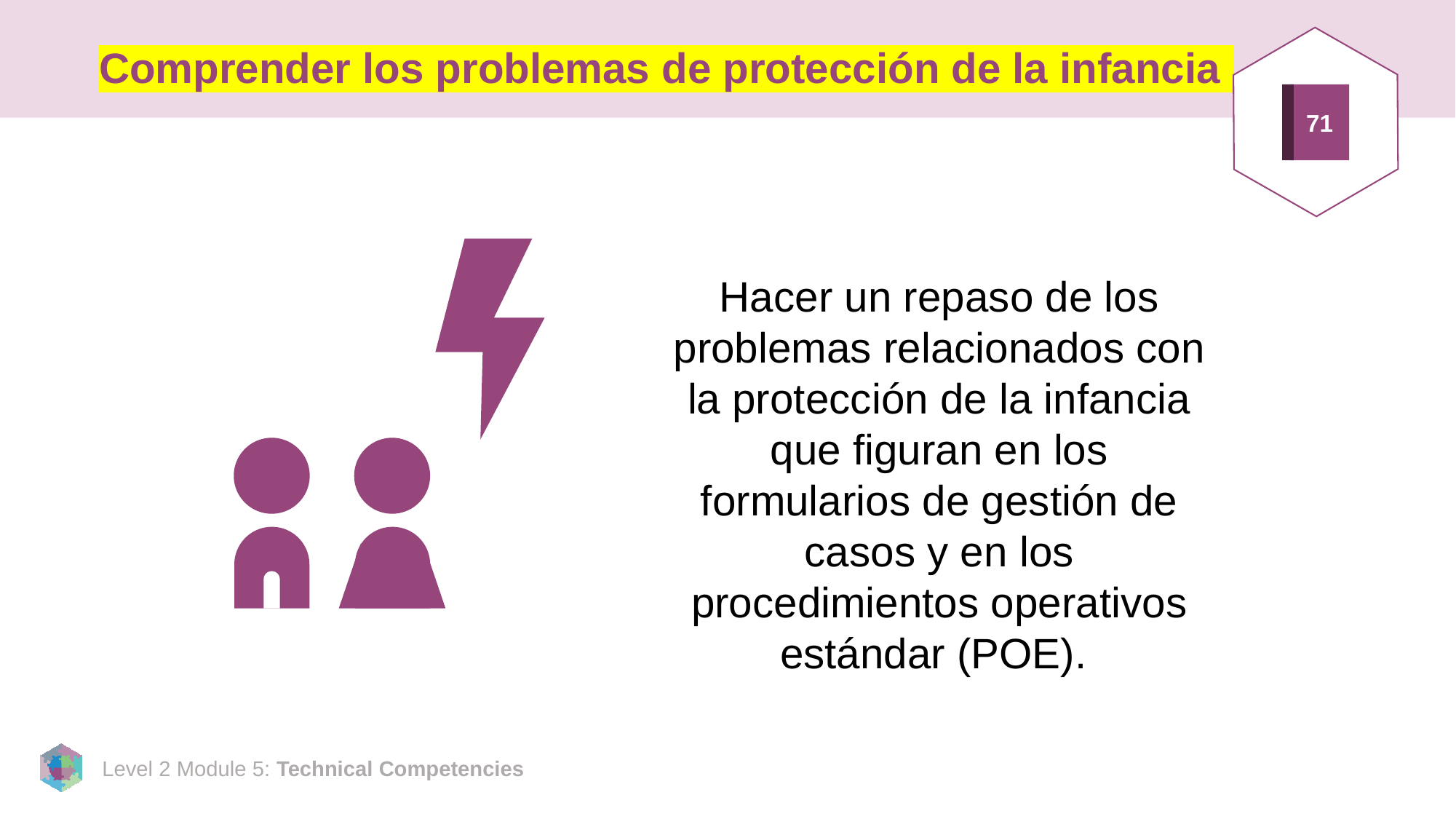

# Comprender los problemas de protección de la infancia

71

Hacer un repaso de los problemas relacionados con la protección de la infancia que figuran en los formularios de gestión de casos y en los procedimientos operativos estándar (POE).